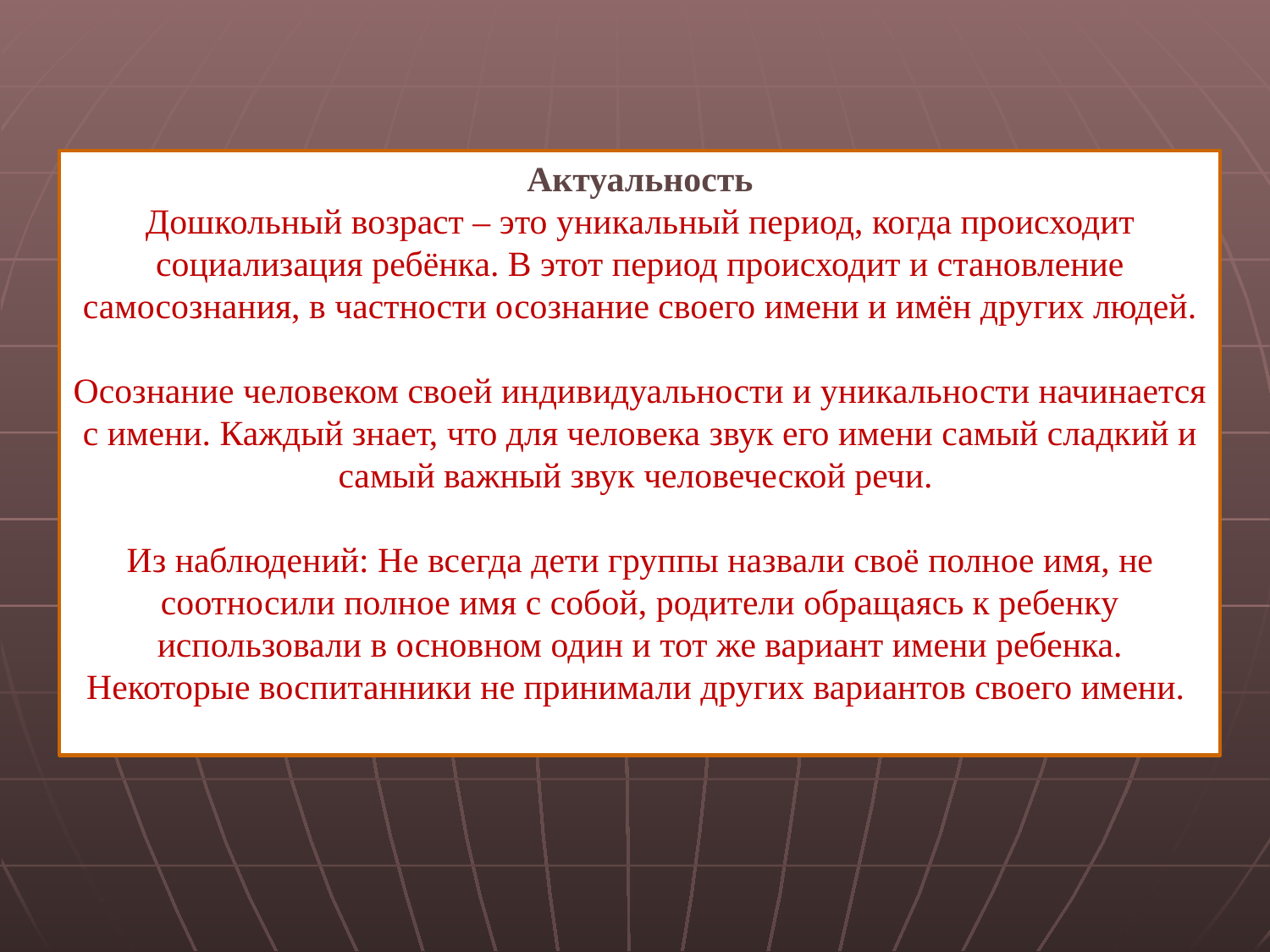

Актуальность
Дошкольный возраст – это уникальный период, когда происходит социализация ребёнка. В этот период происходит и становление самосознания, в частности осознание своего имени и имён других людей.

Осознание человеком своей индивидуальности и уникальности начинается с имени. Каждый знает, что для человека звук его имени самый сладкий и самый важный звук человеческой речи.

Из наблюдений: Не всегда дети группы назвали своё полное имя, не соотносили полное имя с собой, родители обращаясь к ребенку использовали в основном один и тот же вариант имени ребенка. Некоторые воспитанники не принимали других вариантов своего имени.